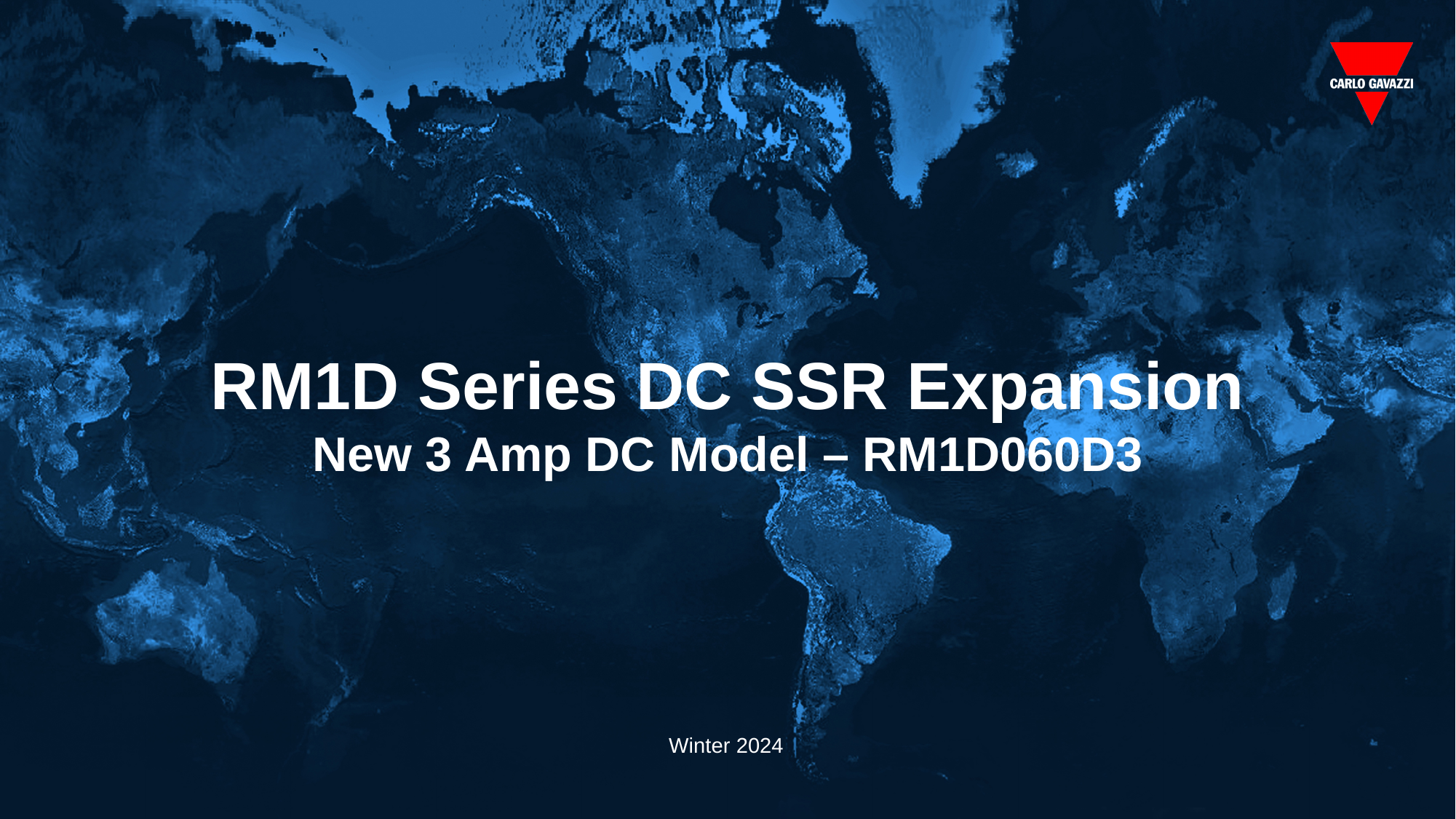

RM1D Series DC SSR Expansion
New 3 Amp DC Model – RM1D060D3
Winter 2024